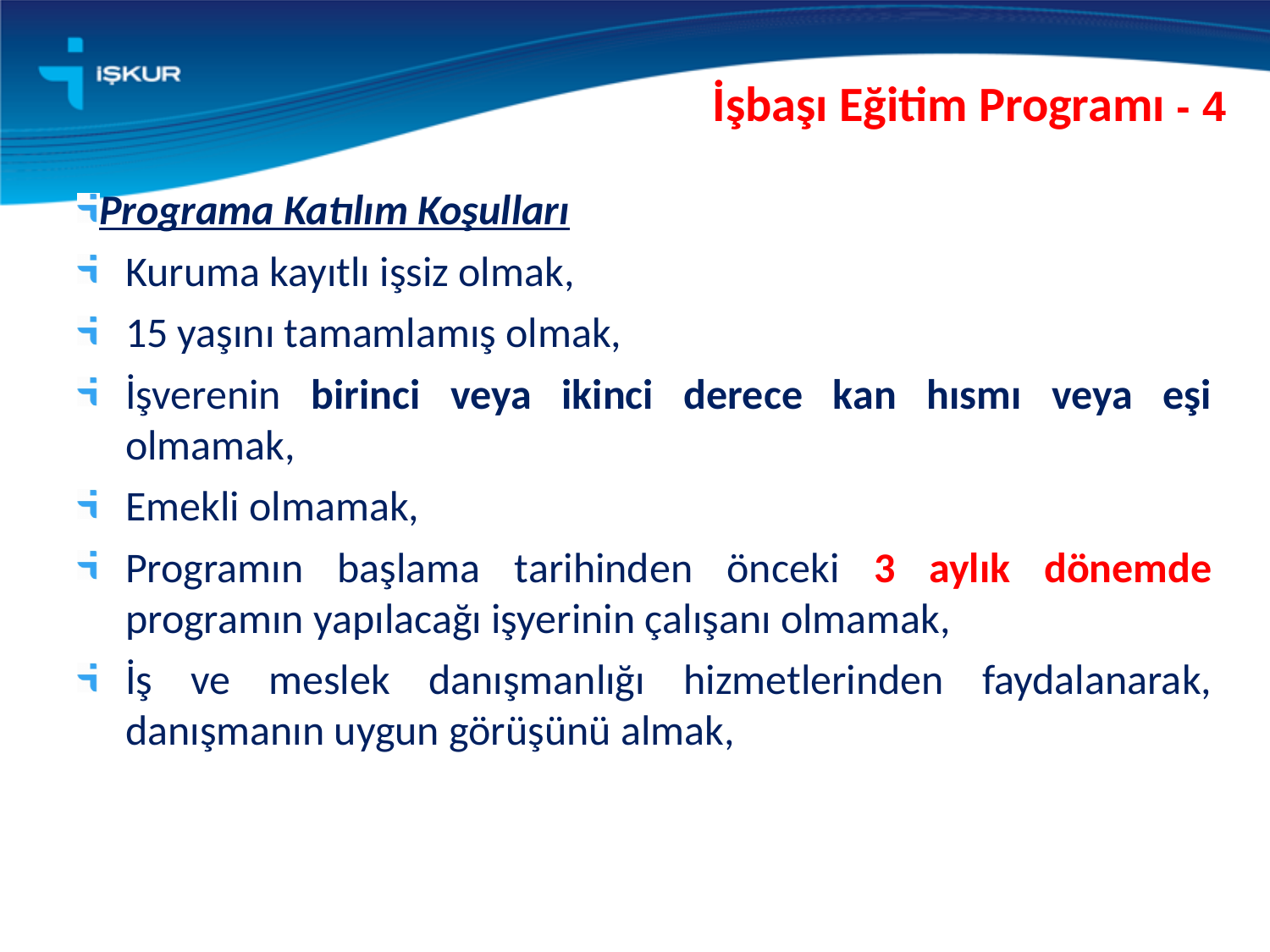

İşbaşı Eğitim Programı - 4
Programa Katılım Koşulları
Kuruma kayıtlı işsiz olmak,
15 yaşını tamamlamış olmak,
İşverenin birinci veya ikinci derece kan hısmı veya eşi olmamak,
Emekli olmamak,
Programın başlama tarihinden önceki 3 aylık dönemde programın yapılacağı işyerinin çalışanı olmamak,
İş ve meslek danışmanlığı hizmetlerinden faydalanarak, danışmanın uygun görüşünü almak,